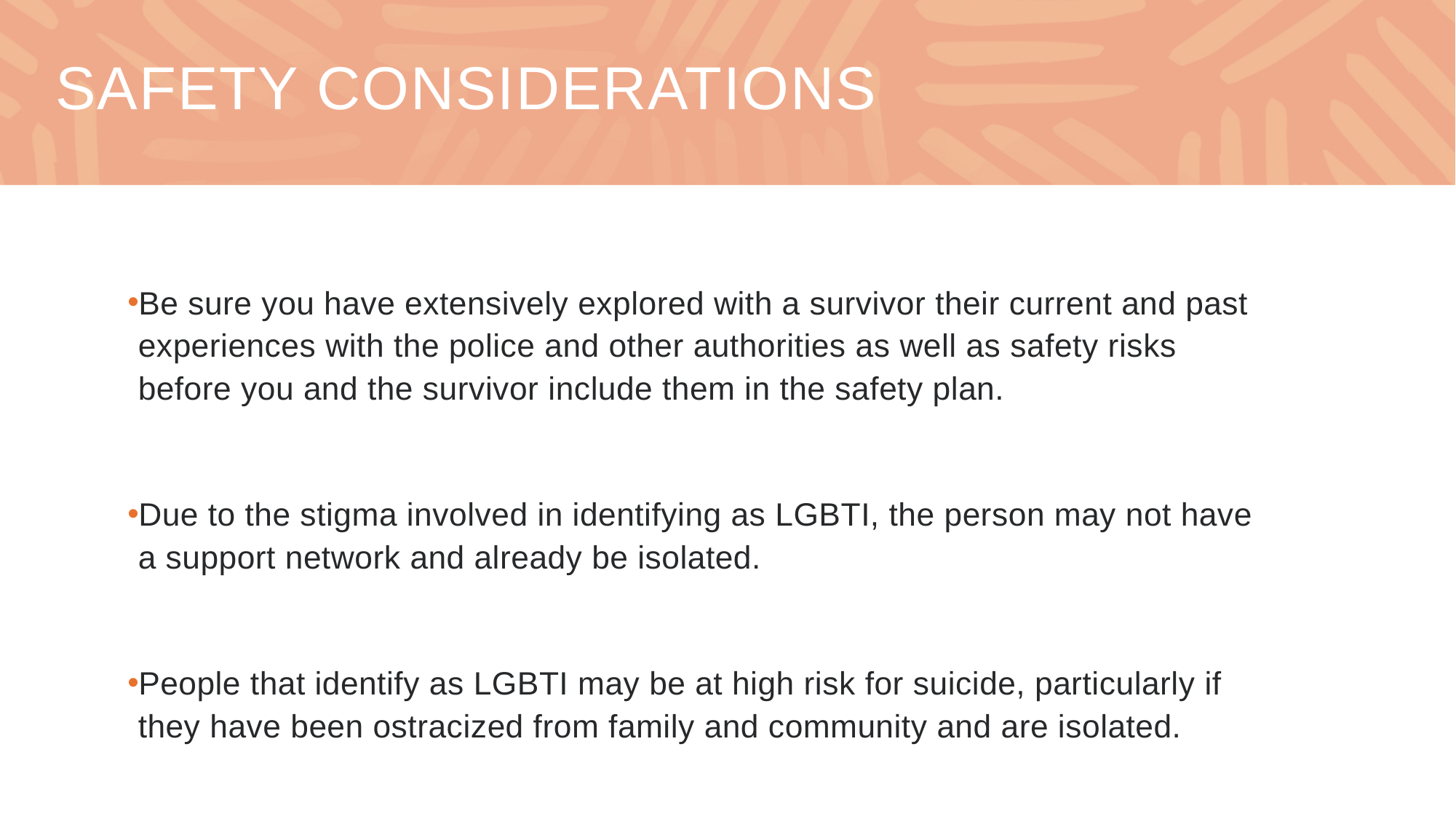

# Safety considerations
Be sure you have extensively explored with a survivor their current and past experiences with the police and other authorities as well as safety risks before you and the survivor include them in the safety plan.

Due to the stigma involved in identifying as LGBTI, the person may not have a support network and already be isolated.

People that identify as LGBTI may be at high risk for suicide, particularly if they have been ostracized from family and community and are isolated.